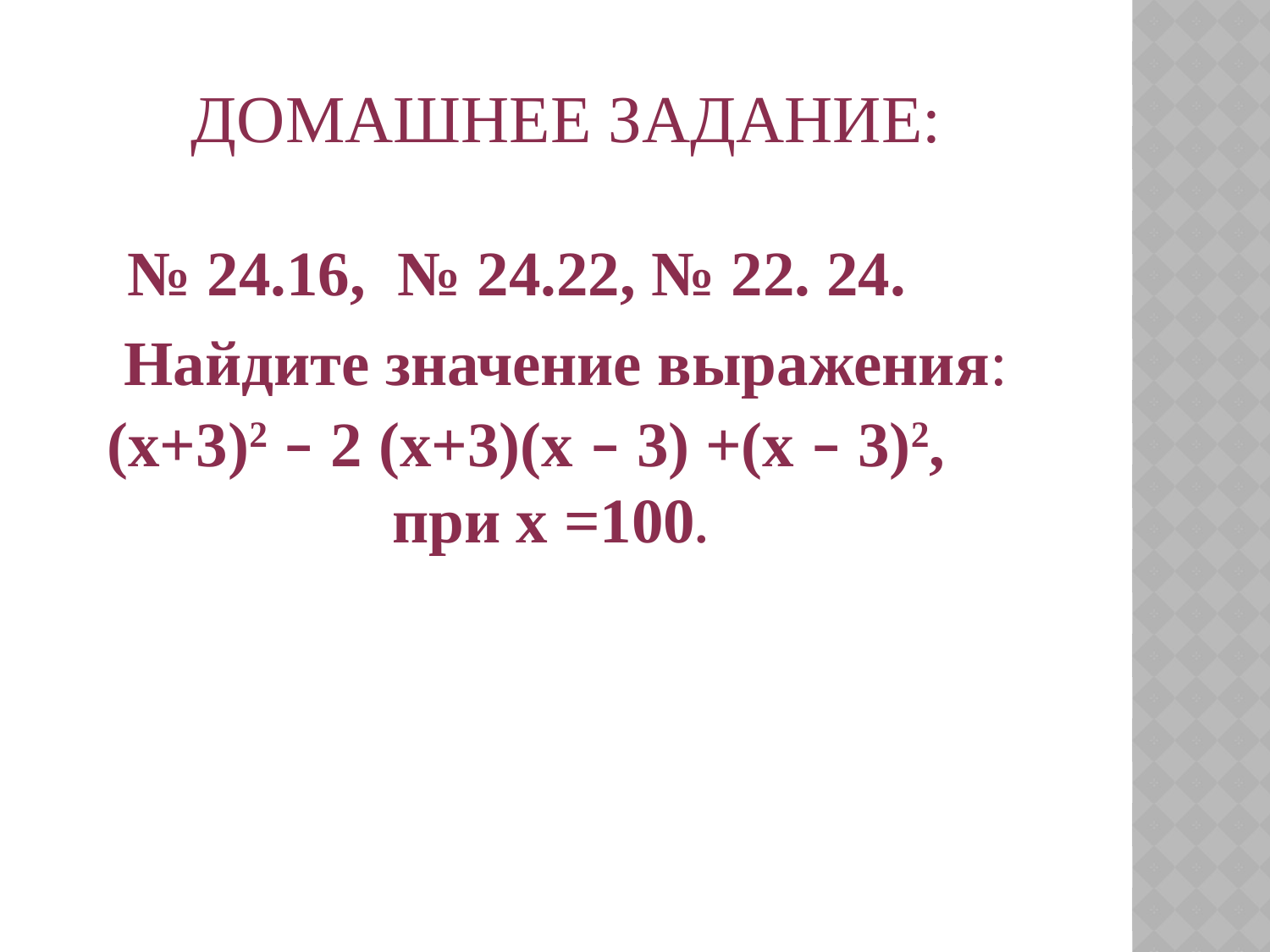

# Домашнее задание:

№ 24.16,  № 24.22, № 22. 24.
 Найдите значение выражения:
(х+3)2 – 2 (х+3)(х – 3) +(х – 3)2,    при x =100.